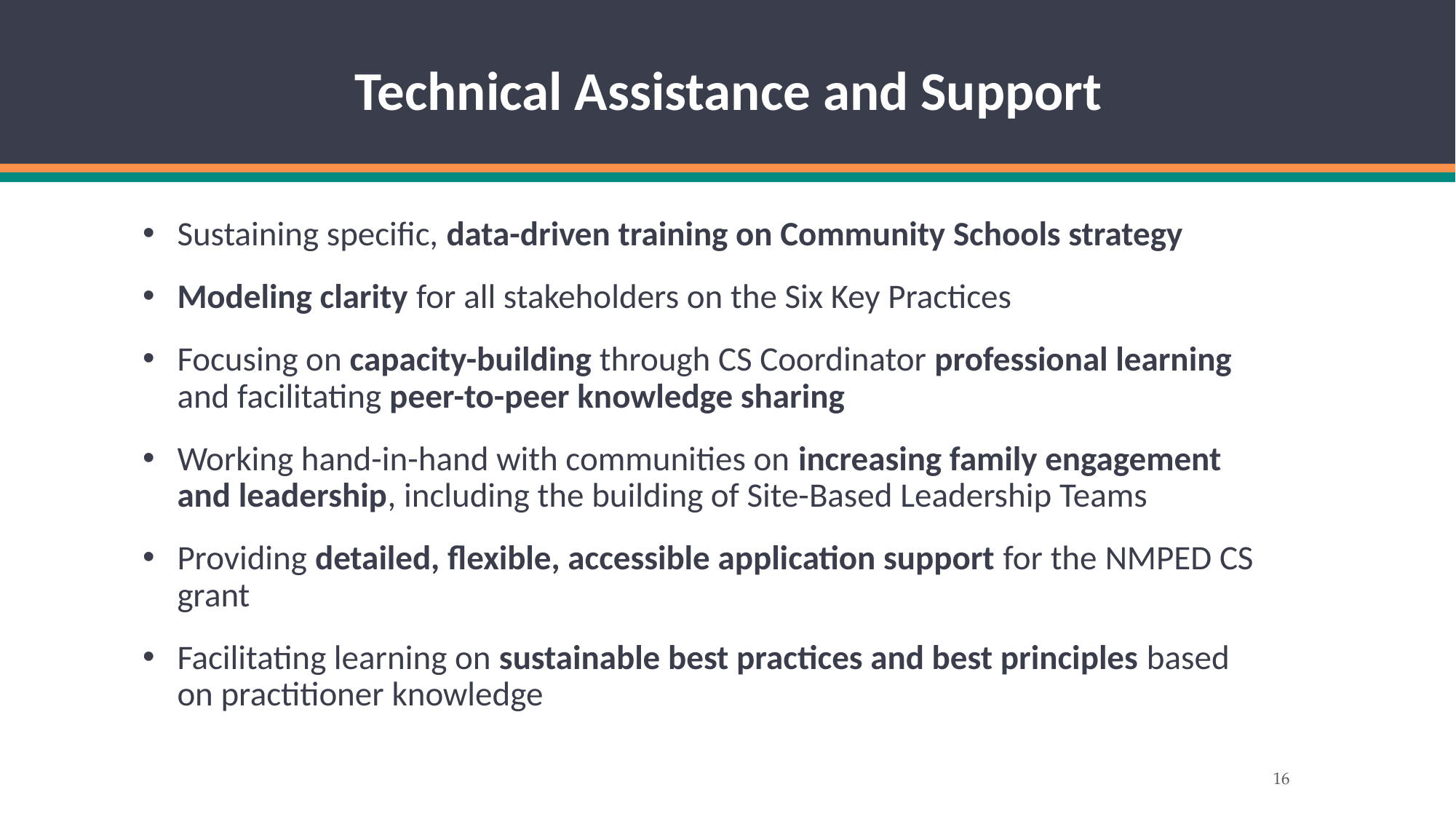

# Technical Assistance and Support
Sustaining specific, data-driven training on Community Schools strategy
Modeling clarity for all stakeholders on the Six Key Practices
Focusing on capacity-building through CS Coordinator professional learning and facilitating peer-to-peer knowledge sharing
Working hand-in-hand with communities on increasing family engagement and leadership, including the building of Site-Based Leadership Teams
Providing detailed, flexible, accessible application support for the NMPED CS grant
Facilitating learning on sustainable best practices and best principles based on practitioner knowledge

16